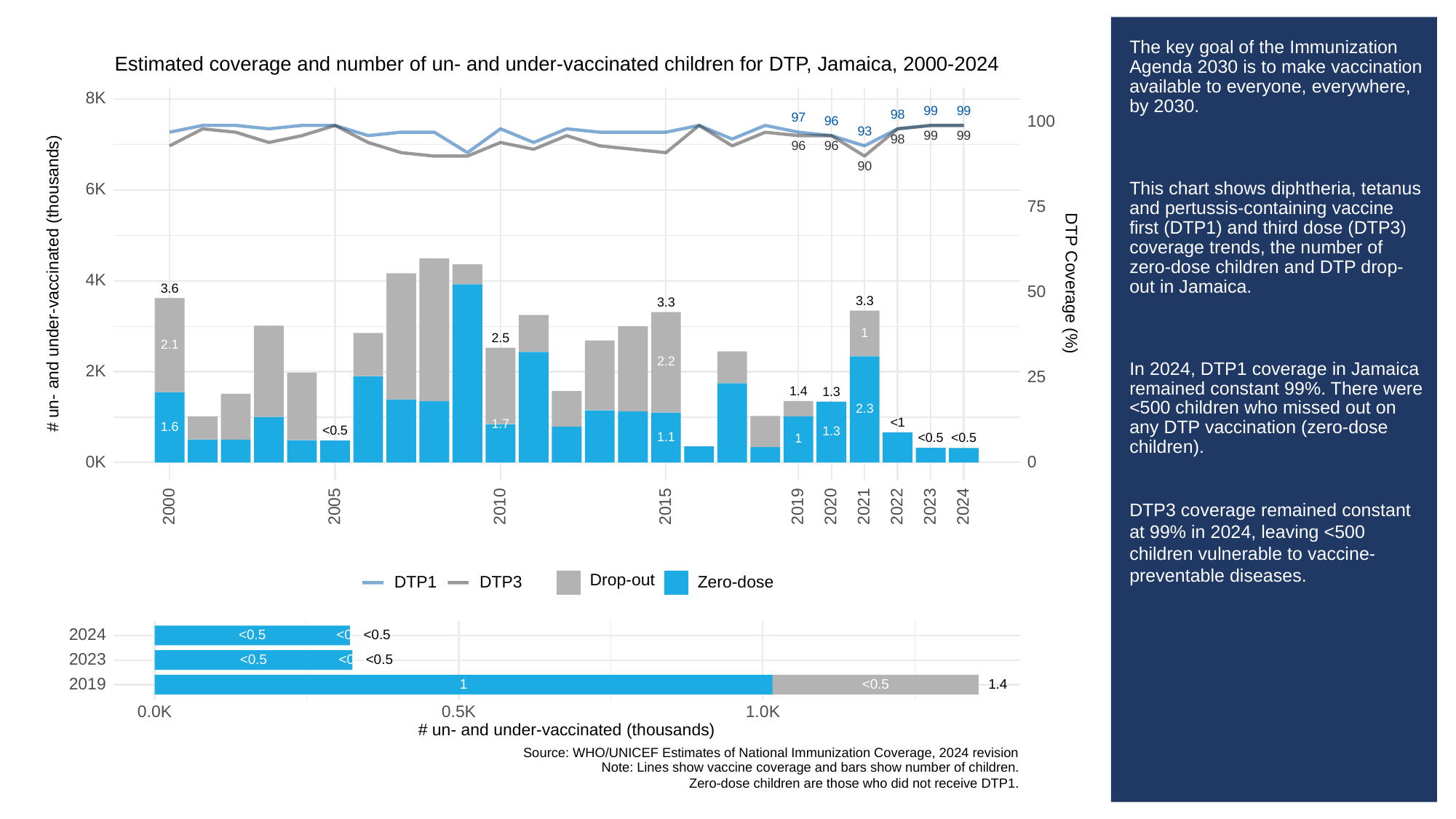

# The key goal of the Immunization Agenda 2030 is to make vaccination available to everyone, everywhere, by 2030.

This chart shows diphtheria, tetanus and pertussis-containing vaccine first (DTP1) and third dose (DTP3) coverage trends, the number of zero-dose children and DTP drop-out in Jamaica.

In 2024, DTP1 coverage in Jamaica remained constant 99%. There were <500 children who missed out on any DTP vaccination (zero-dose children).

DTP3 coverage remained constant at 99% in 2024, leaving <500 children vulnerable to vaccine-preventable diseases.

Estimated coverage and number of un- and under-vaccinated children for DTP, Jamaica, 2000-2024

8K

99
99
98
97
100
96

93
99
99
98
96
96

90
6K

75

4K
# un- and under-vaccinated (thousands)
DTP Coverage (%)

3.6

50
3.3
3.3

1

2.5
2.1

2.2
2K
25

1.4
1.3

2.3

<1
1.7
1.6

<0.5

1.3

1.1
<0.5
<0.5
1

0K
0

2023
2000
2005
2010
2015
2019
2020
2021
2022
2024

Drop-out
DTP3
Zero-dose
DTP1

2024
<0.5
<0.5
<0.5

2023
<0.5
<0.5
<0.5

2019
<0.5
1
1.4

0.0K
0.5K
1.0K
# un- and under-vaccinated (thousands)
Source: WHO/UNICEF Estimates of National Immunization Coverage, 2024 revision
Note: Lines show vaccine coverage and bars show number of children.
Zero-dose children are those who did not receive DTP1.